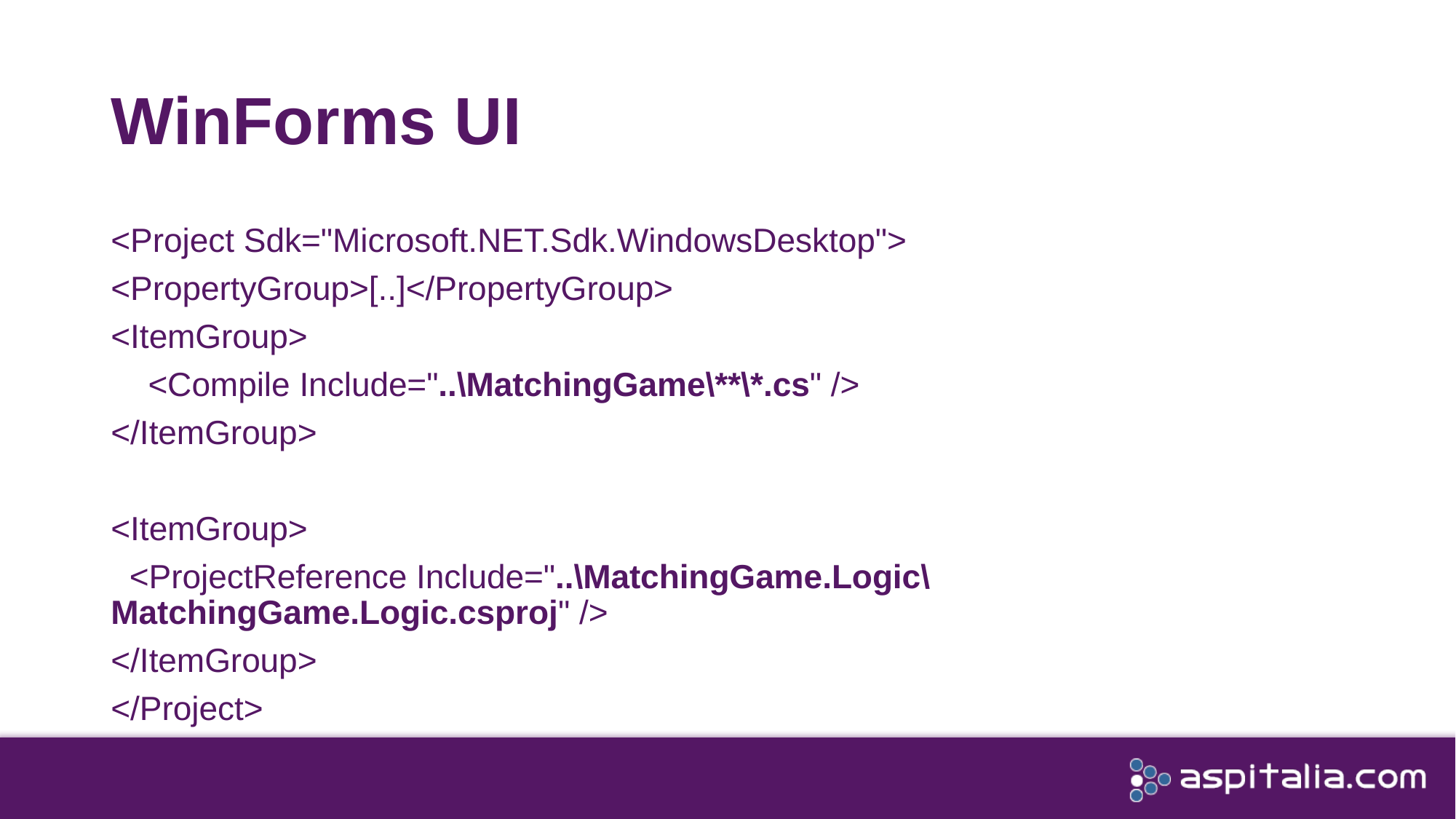

# WinForms UI
<Project Sdk="Microsoft.NET.Sdk.WindowsDesktop">
<PropertyGroup>[..]</PropertyGroup>
<ItemGroup>
    <Compile Include="..\MatchingGame\**\*.cs" />
</ItemGroup>

<ItemGroup>
  <ProjectReference Include="..\MatchingGame.Logic\MatchingGame.Logic.csproj" />
</ItemGroup>
</Project>